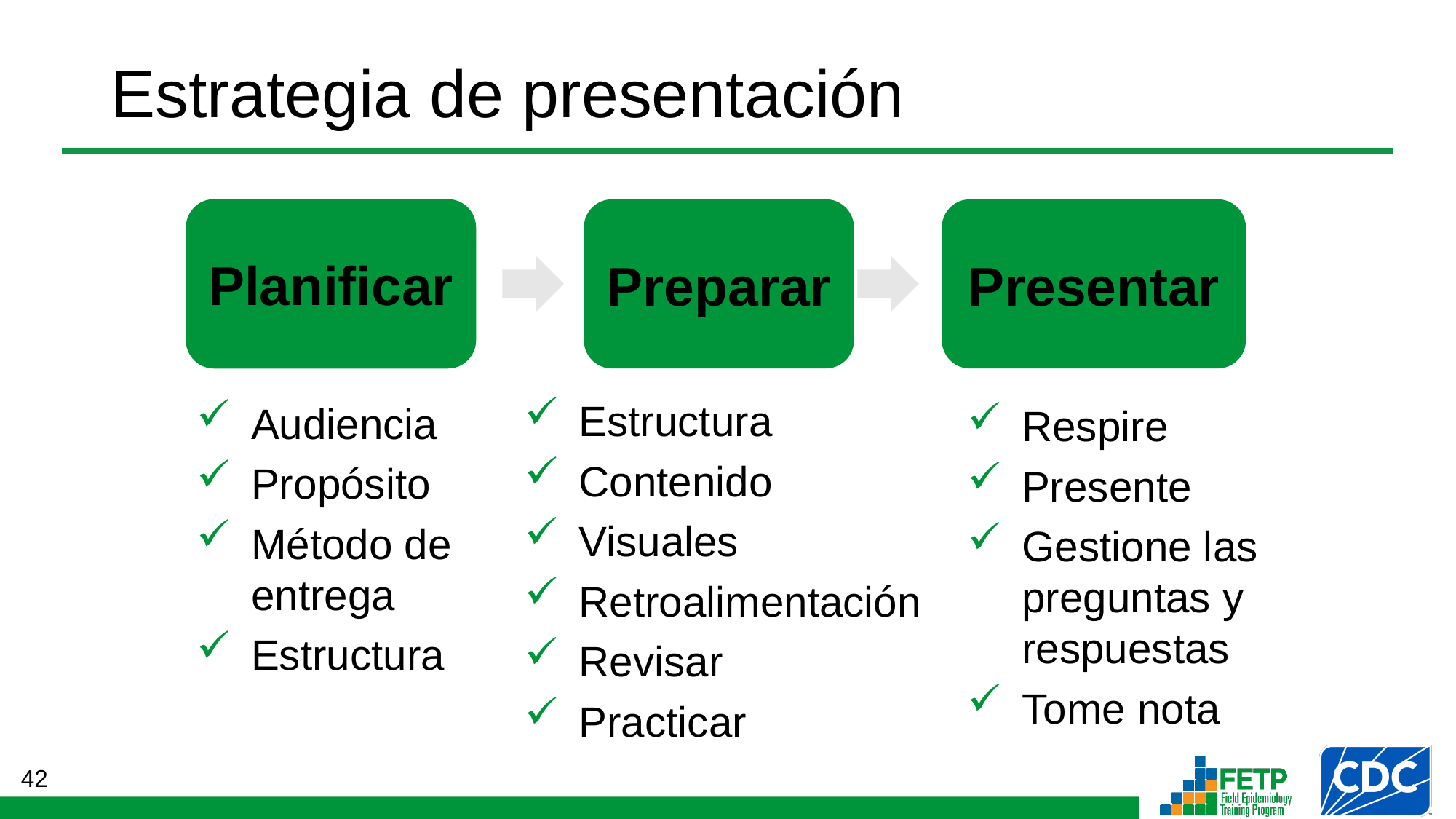

# Estrategia de presentación
Planificar
Preparar
Presentar

Estructura
Contenido
Visuales
Retroalimentación
Revisar
Practicar

Audiencia
Propósito
Método de entrega
Estructura

Respire
Presente
Gestione las preguntas y respuestas
Tome nota